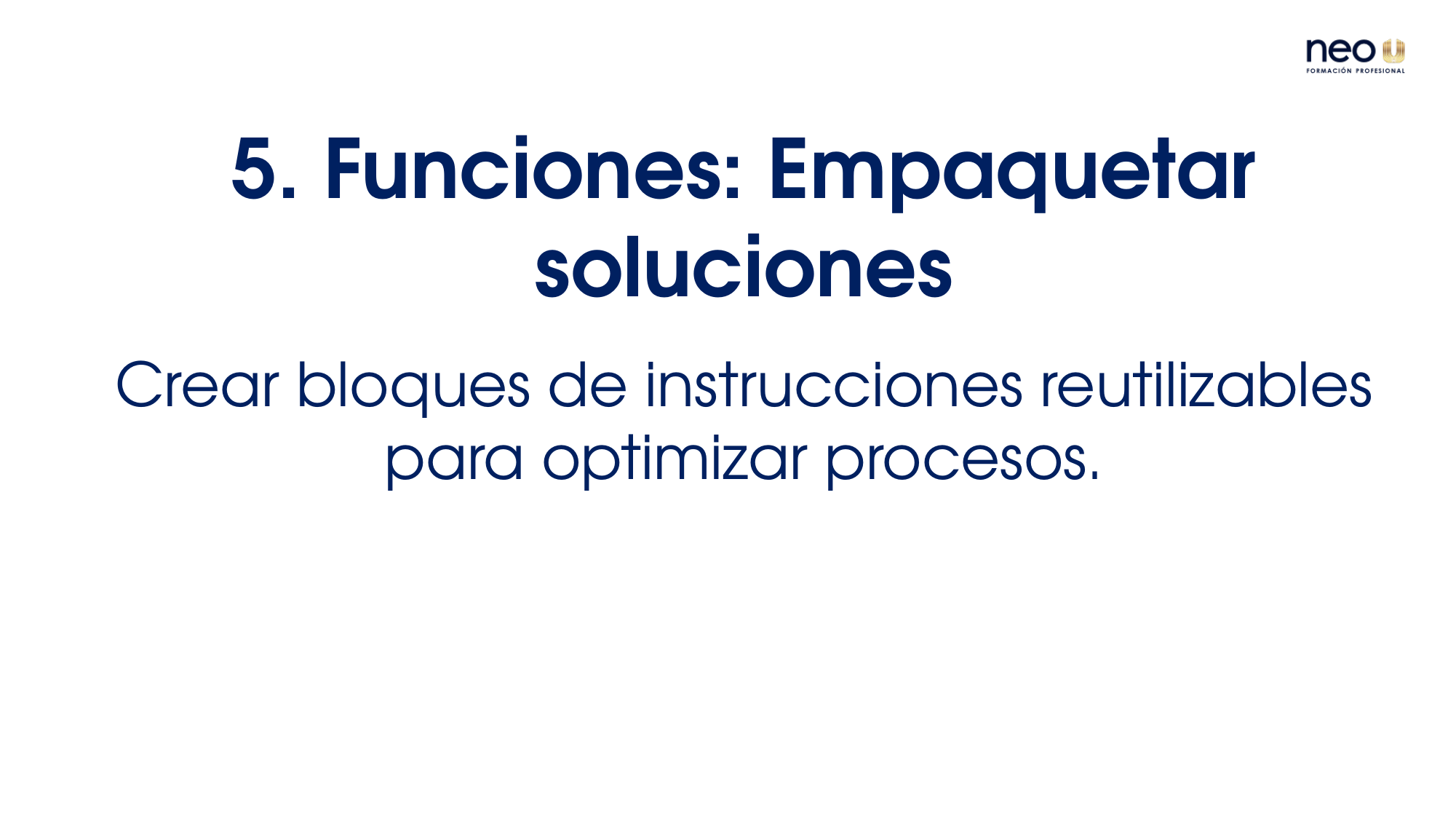

5. Funciones: Empaquetar soluciones
Crear bloques de instrucciones reutilizables para optimizar procesos.